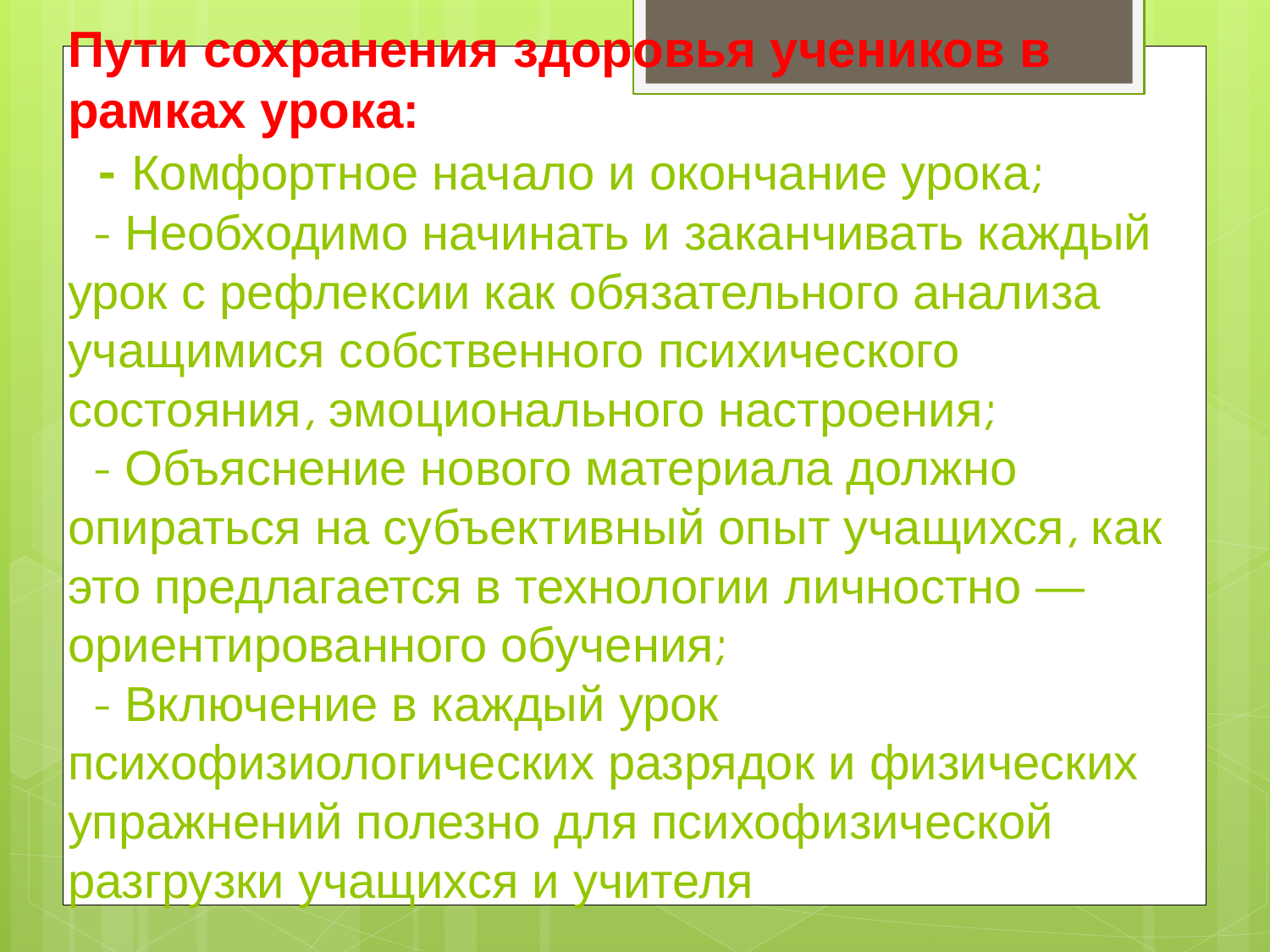

# Пути сохранения здоровья учеников в рамках урока: - Комфортное начало и окончание урока; - Необходимо начинать и заканчивать каждый урок с рефлексии как обязательного анализа учащимися собственного психического состояния, эмоционального настроения; - Объяснение нового материала должно опираться на субъективный опыт учащихся, как это предлагается в технологии личностно — ориентированного обучения; - Включение в каждый урок психофизиологических разрядок и физических упражнений полезно для психофизической разгрузки учащихся и учителя